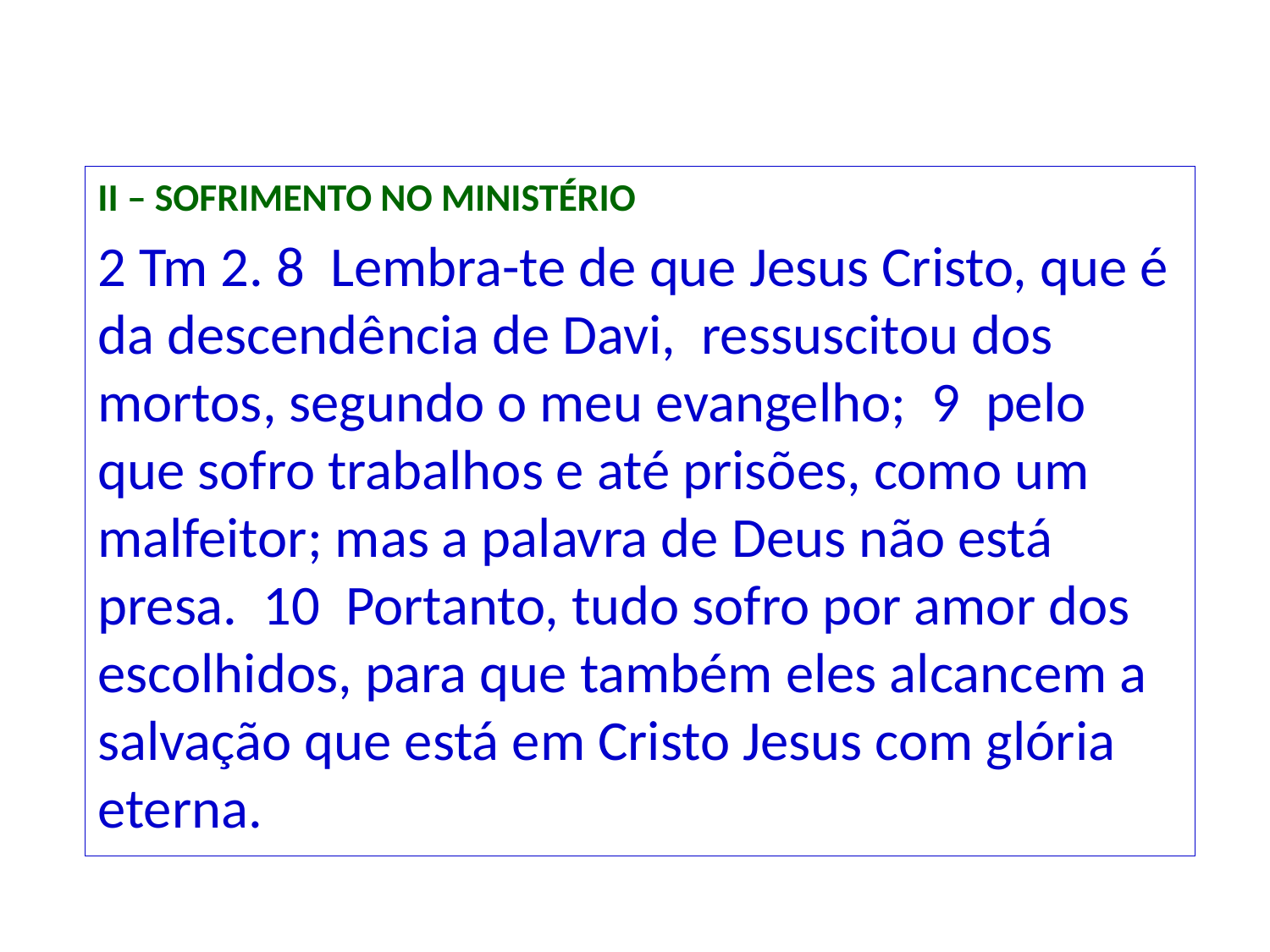

II – SOFRIMENTO NO MINISTÉRIO
2 Tm 2. 8  Lembra-te de que Jesus Cristo, que é da descendência de Davi,  ressuscitou dos mortos, segundo o meu evangelho;  9  pelo que sofro trabalhos e até prisões, como um malfeitor; mas a palavra de Deus não está presa.  10  Portanto, tudo sofro por amor dos escolhidos, para que também eles alcancem a salvação que está em Cristo Jesus com glória eterna.